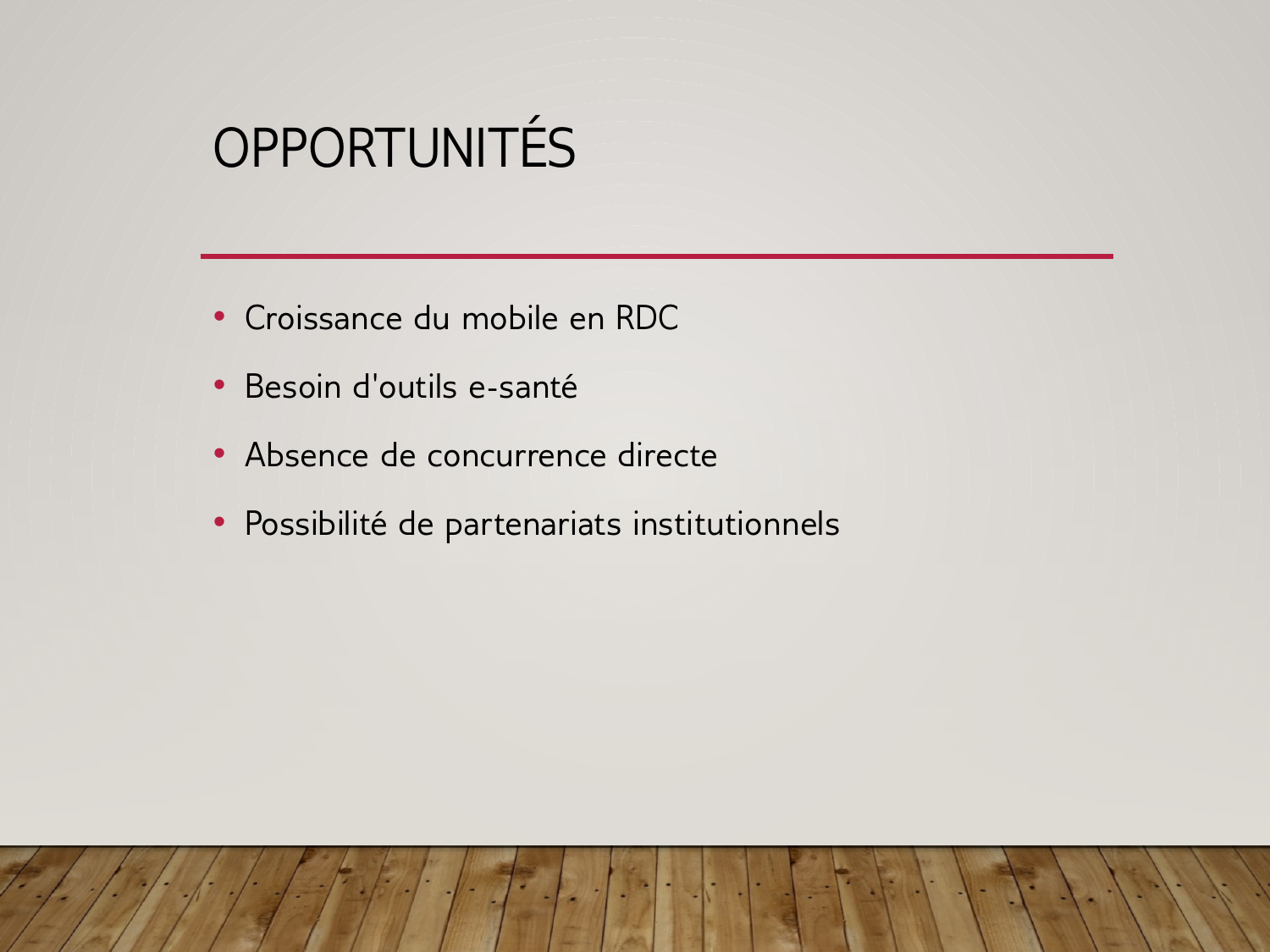

# Opportunités
Croissance du mobile en RDC
Besoin d'outils e-santé
Absence de concurrence directe
Possibilité de partenariats institutionnels